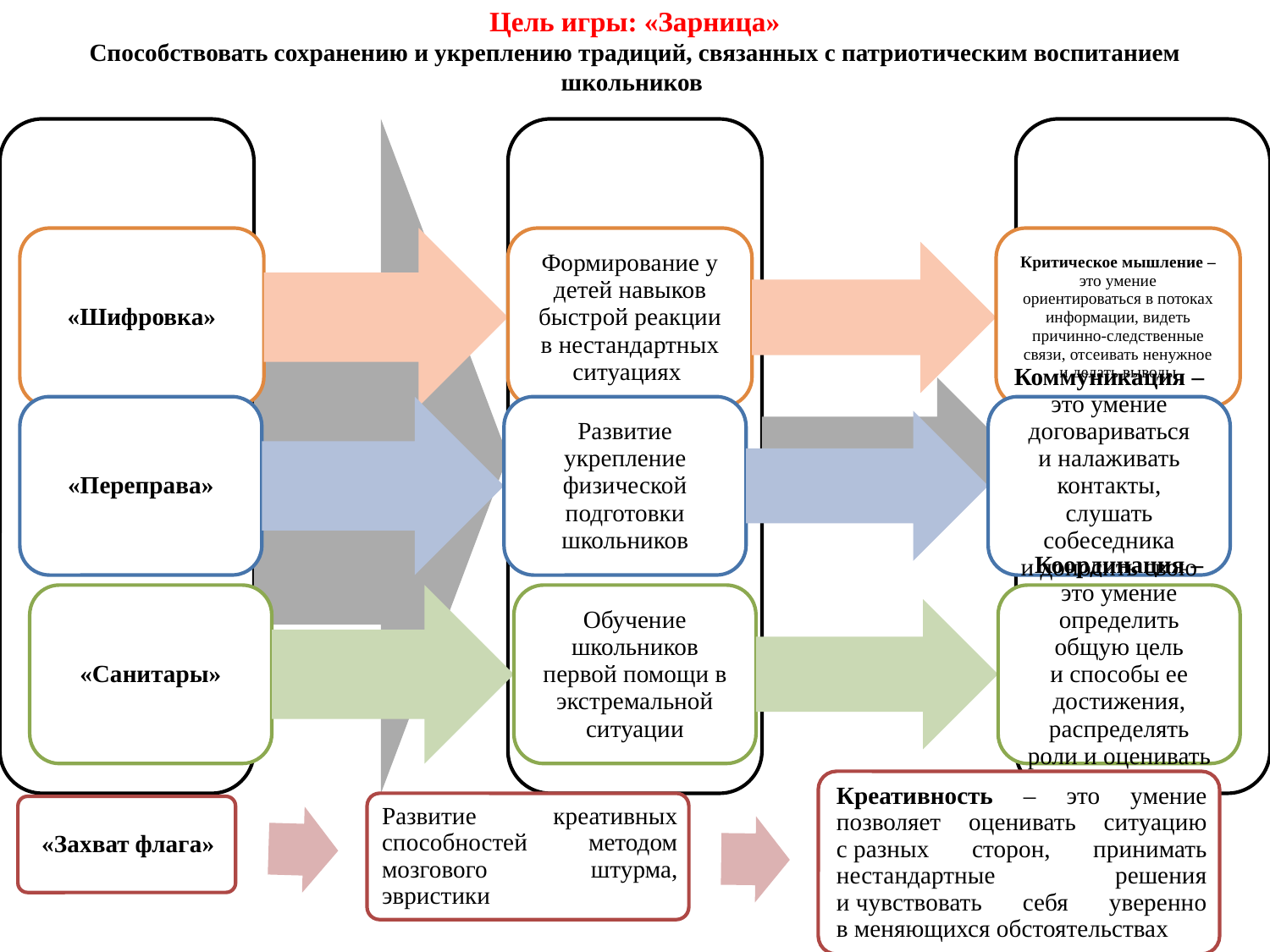

# Цель игры: «Зарница» Способствовать сохранению и укреплению традиций, связанных с патриотическим воспитанием школьников
Этапы игры
Задачи этапа
Компетенции
«Шифровка»
Формирование у детей навыков быстрой реакции в нестандартных ситуациях
Критическое мышление – это умение ориентироваться в потоках информации, видеть причинно-следственные связи, отсеивать ненужное и делать выводы
«Переправа»
«Санитары»
Обучение школьников первой помощи в экстремальной ситуации
«Захват флага»

Развитие креативных способностей методом мозгового штурма, эвристики

Креативность – это умение позволяет оценивать ситуацию с разных сторон, принимать нестандартные решения и чувствовать себя уверенно в меняющихся обстоятельствах